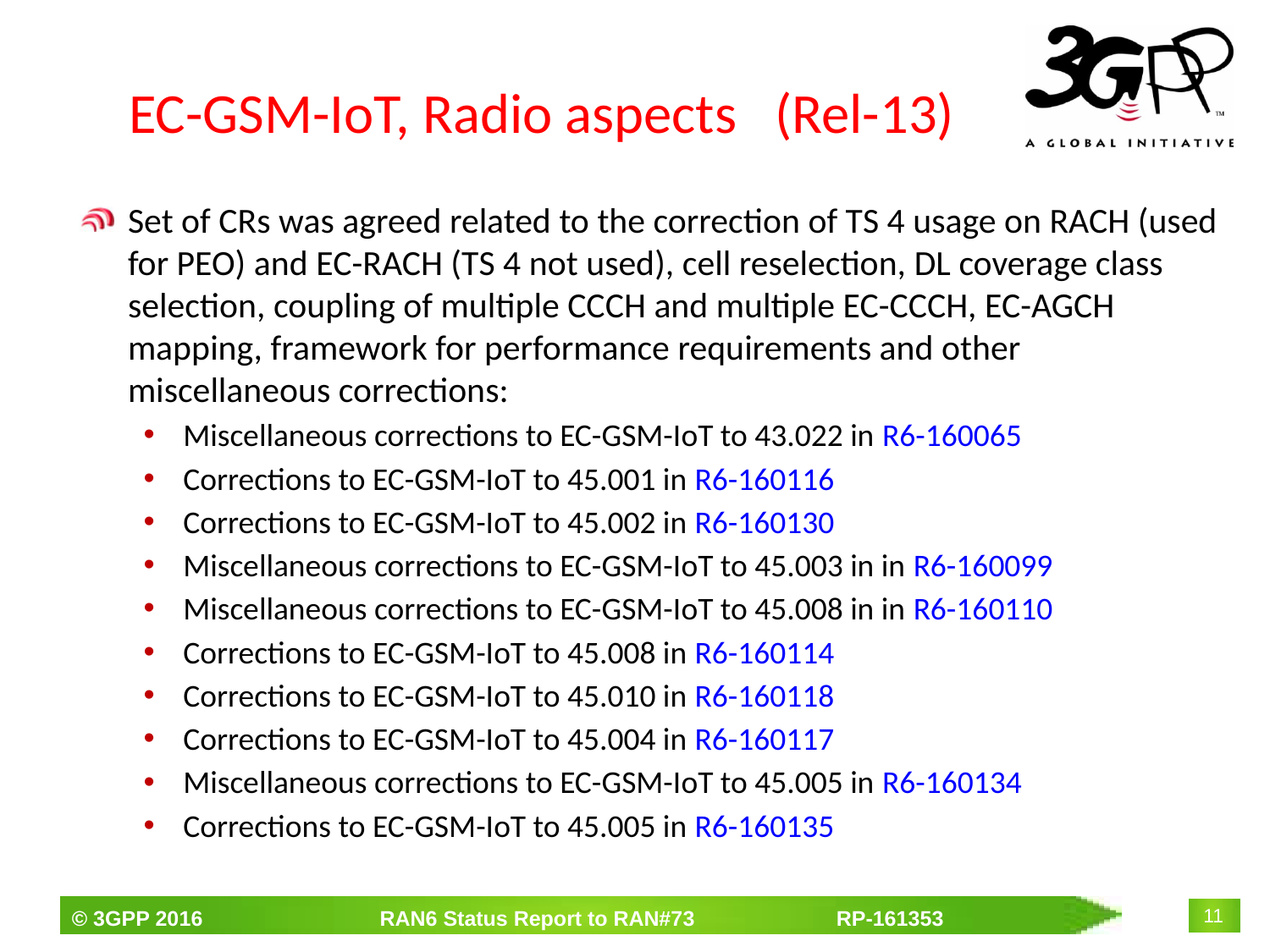

# EC-GSM-IoT, Radio aspects   (Rel-13)
Set of CRs was agreed related to the correction of TS 4 usage on RACH (used for PEO) and EC-RACH (TS 4 not used), cell reselection, DL coverage class selection, coupling of multiple CCCH and multiple EC-CCCH, EC-AGCH mapping, framework for performance requirements and other miscellaneous corrections:
Miscellaneous corrections to EC-GSM-IoT to 43.022 in R6-160065
Corrections to EC-GSM-IoT to 45.001 in R6-160116
Corrections to EC-GSM-IoT to 45.002 in R6-160130
Miscellaneous corrections to EC-GSM-IoT to 45.003 in in R6-160099
Miscellaneous corrections to EC-GSM-IoT to 45.008 in in R6-160110
Corrections to EC-GSM-IoT to 45.008 in R6-160114
Corrections to EC-GSM-IoT to 45.010 in R6-160118
Corrections to EC-GSM-IoT to 45.004 in R6-160117
Miscellaneous corrections to EC-GSM-IoT to 45.005 in R6-160134
Corrections to EC-GSM-IoT to 45.005 in R6-160135